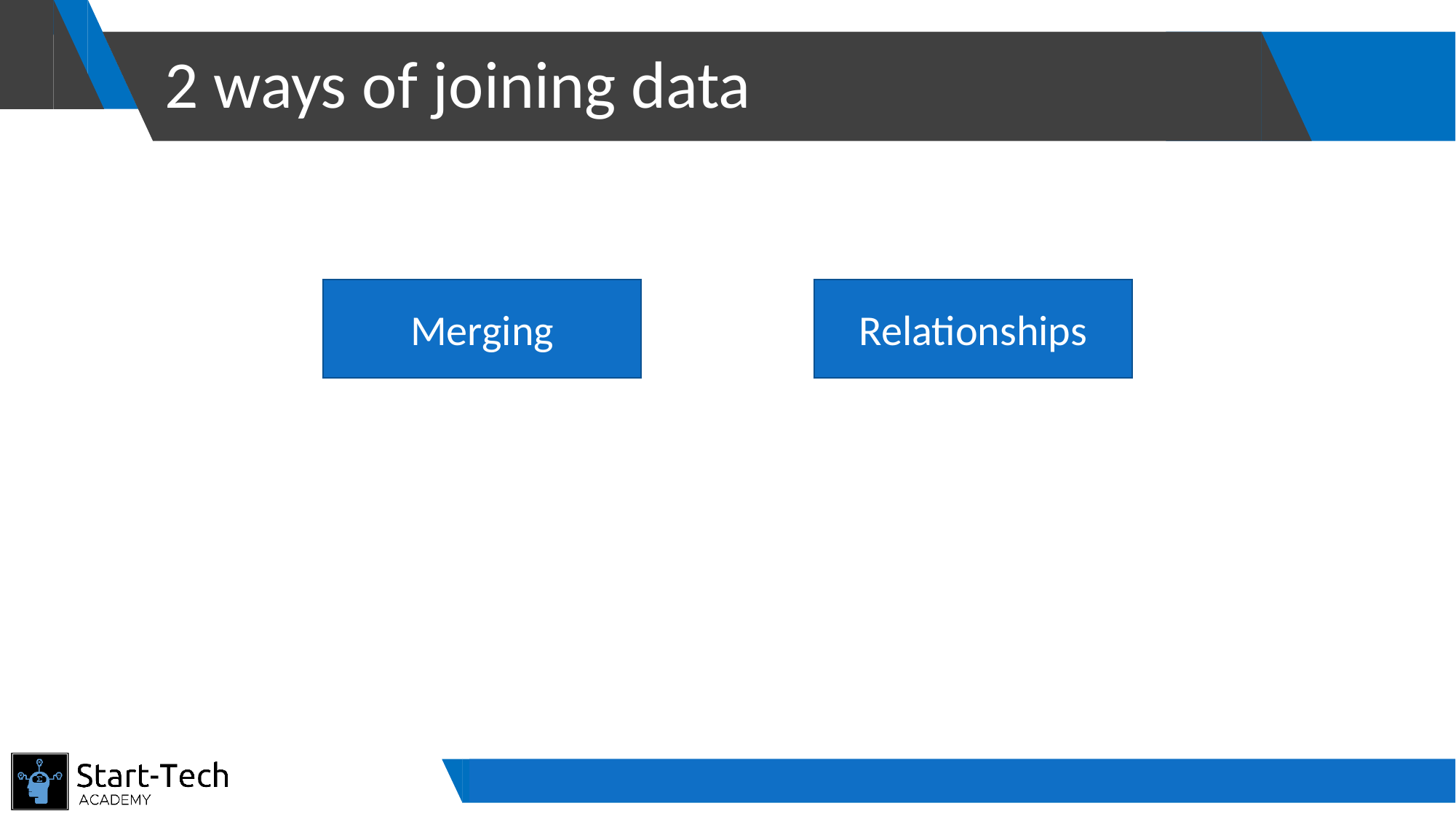

# 2 ways of joining data
Relationships
Merging